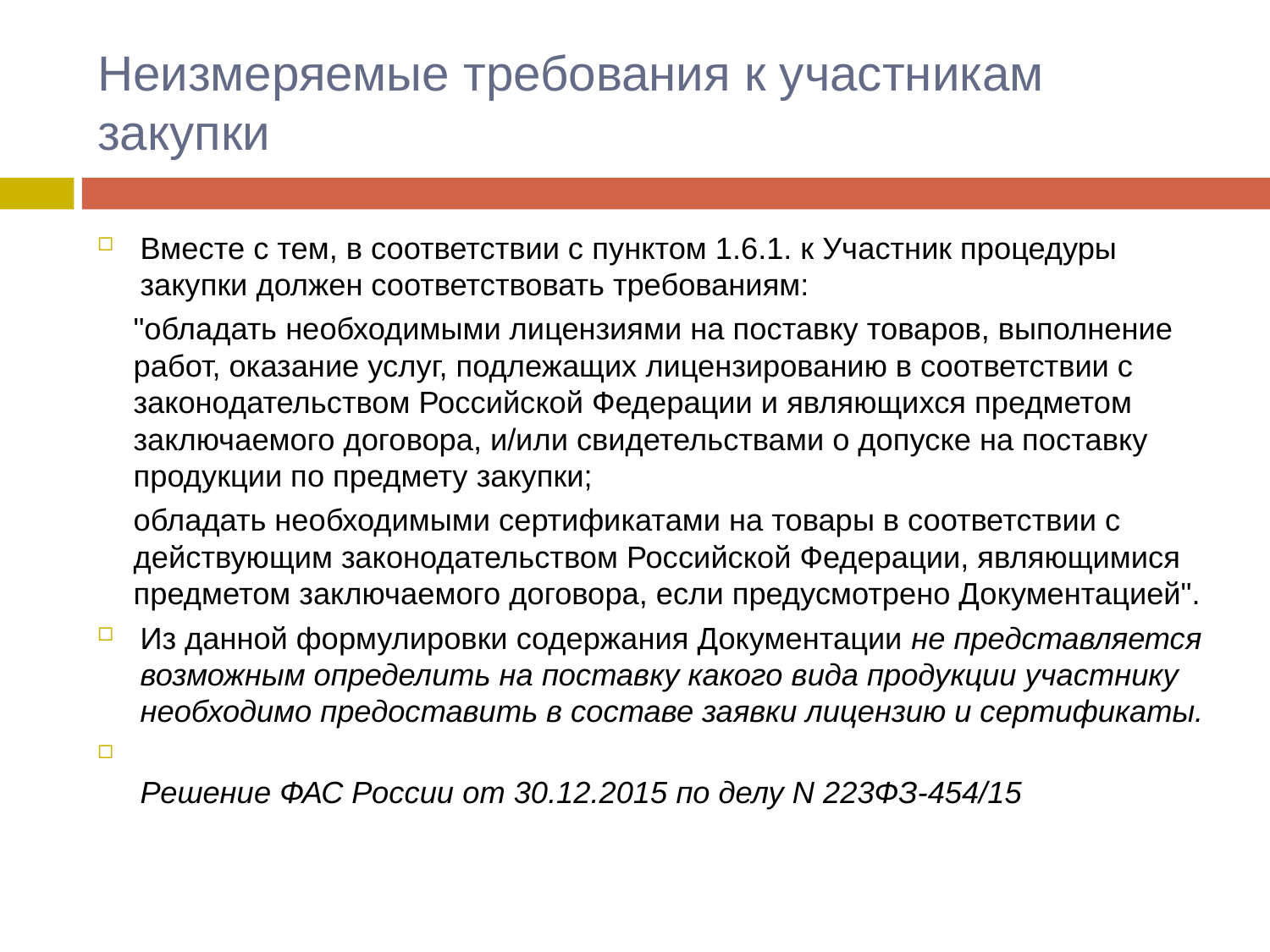

# Неизмеряемые требования к участникам закупки
Вместе с тем, в соответствии с пунктом 1.6.1. к Участник процедуры закупки должен соответствовать требованиям:
"обладать необходимыми лицензиями на поставку товаров, выполнение работ, оказание услуг, подлежащих лицензированию в соответствии с законодательством Российской Федерации и являющихся предметом заключаемого договора, и/или свидетельствами о допуске на поставку продукции по предмету закупки;
обладать необходимыми сертификатами на товары в соответствии с действующим законодательством Российской Федерации, являющимися предметом заключаемого договора, если предусмотрено Документацией".
Из данной формулировки содержания Документации не представляется возможным определить на поставку какого вида продукции участнику необходимо предоставить в составе заявки лицензию и сертификаты.
Решение ФАС России от 30.12.2015 по делу N 223ФЗ-454/15